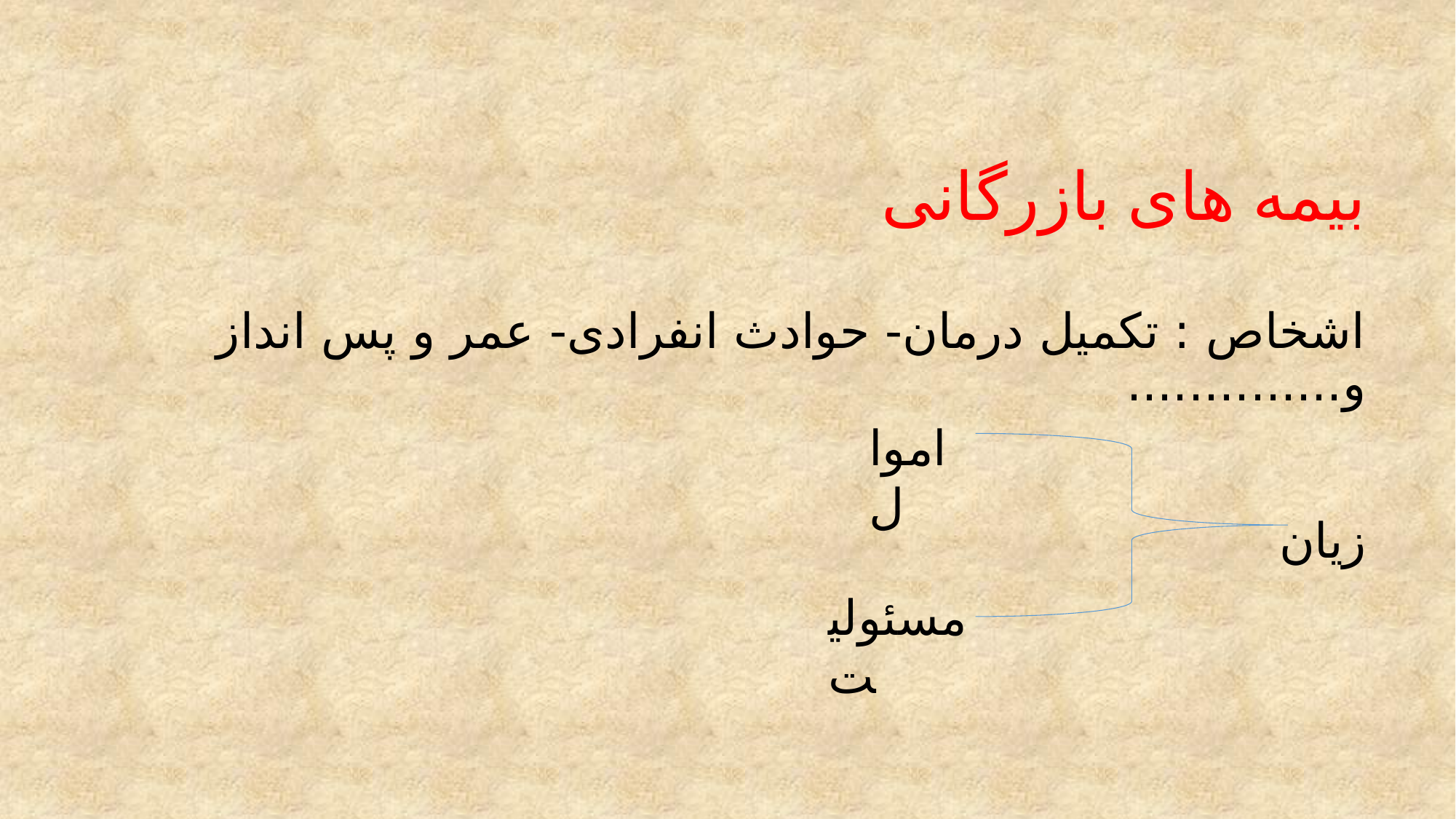

# بیمه های بازرگانی اشخاص : تکمیل درمان- حوادث انفرادی- عمر و پس انداز و.............. زیان
اموال

مسئولیت